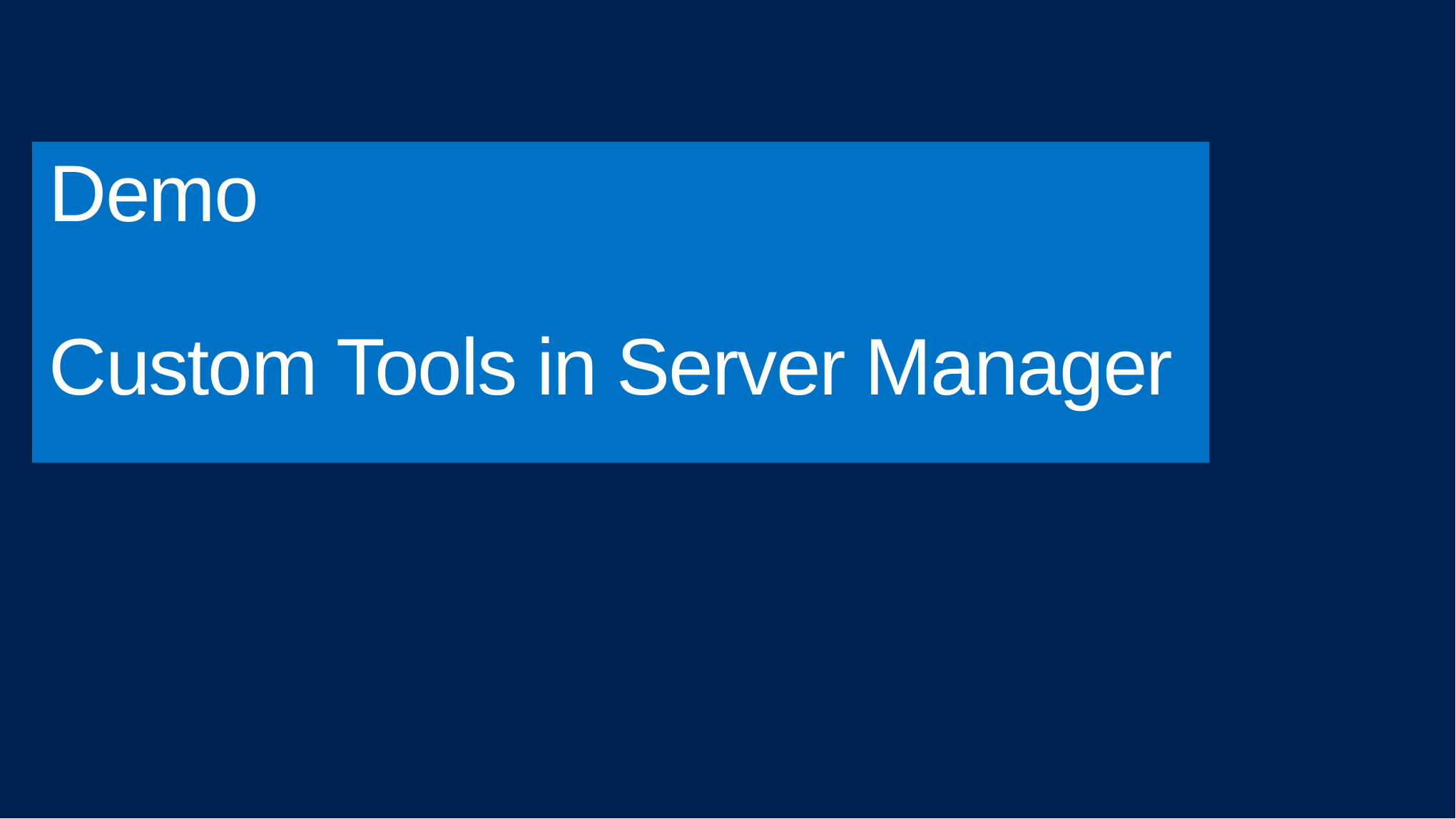

# Demo Custom Tools in Server Manager